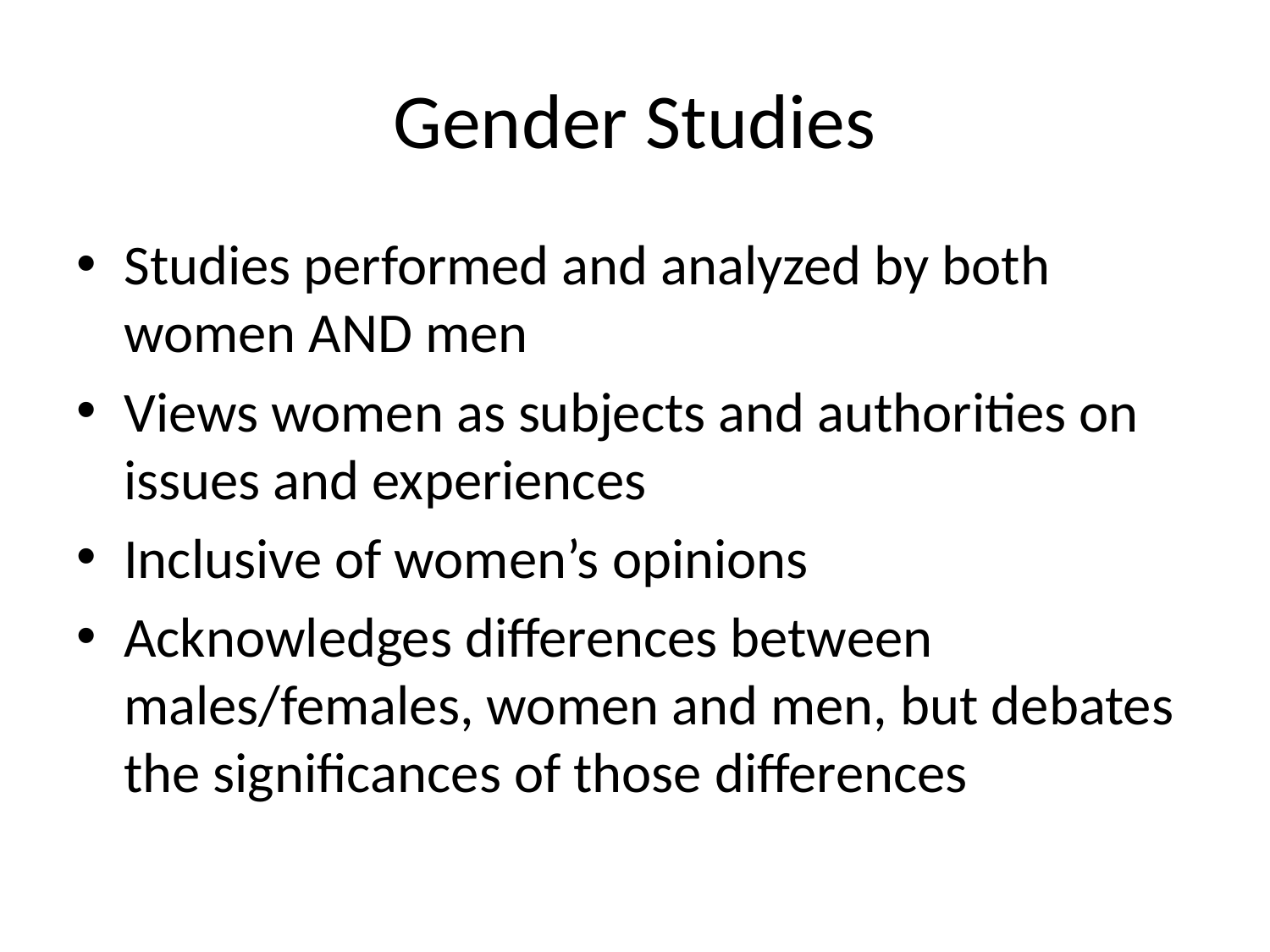

# Gender Studies
Studies performed and analyzed by both women AND men
Views women as subjects and authorities on issues and experiences
Inclusive of women’s opinions
Acknowledges differences between males/females, women and men, but debates the significances of those differences